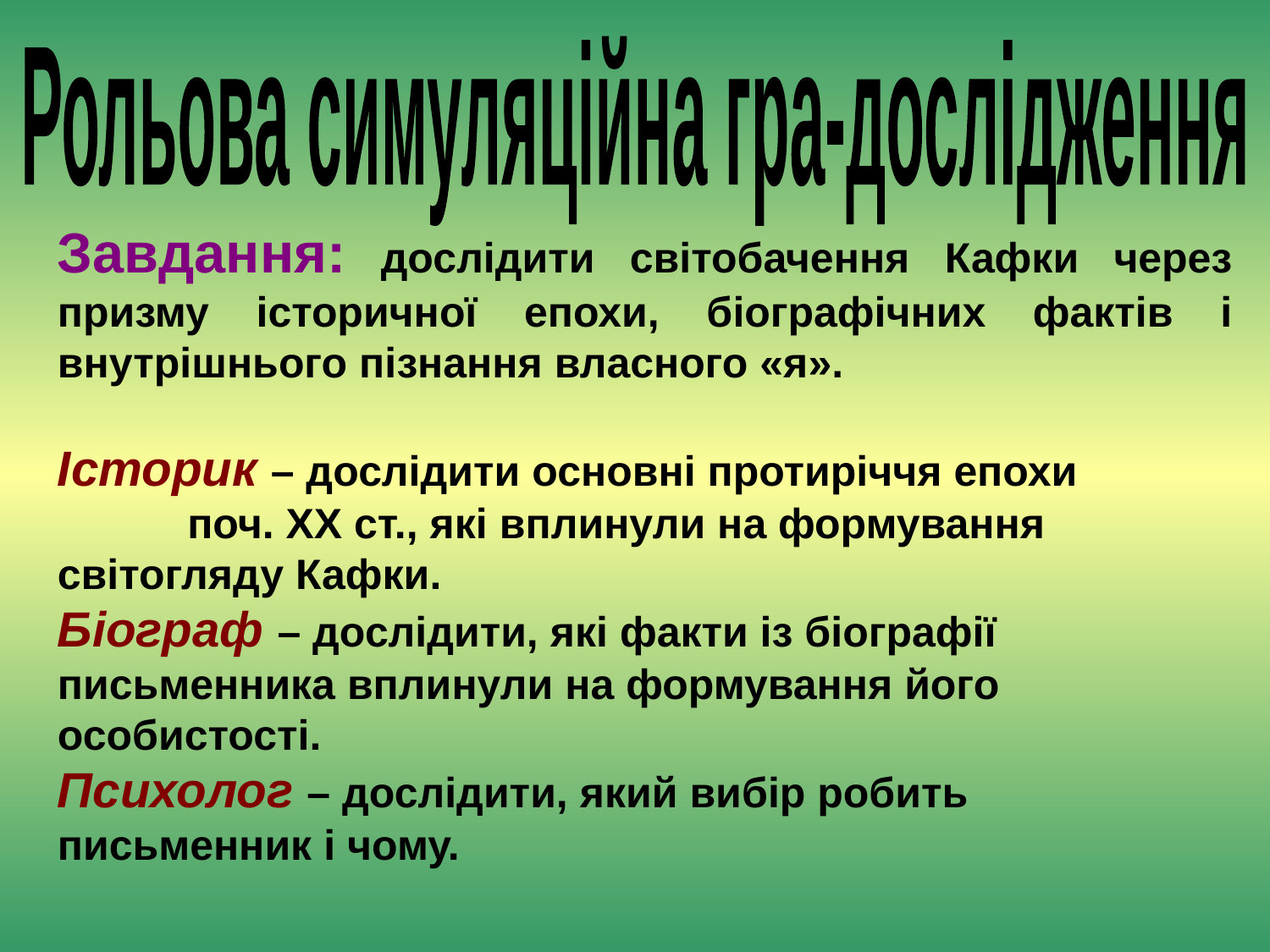

Рольова симуляційна гра-дослідження
Завдання: дослідити світобачення Кафки через призму історичної епохи, біографічних фактів і внутрішнього пізнання власного «я».

Історик – дослідити основні протиріччя епохи                         поч. ХХ ст., які вплинули на формування світогляду Кафки.
Біограф – дослідити, які факти із біографії письменника вплинули на формування його особистості.
Психолог – дослідити, який вибір робить письменник і чому.